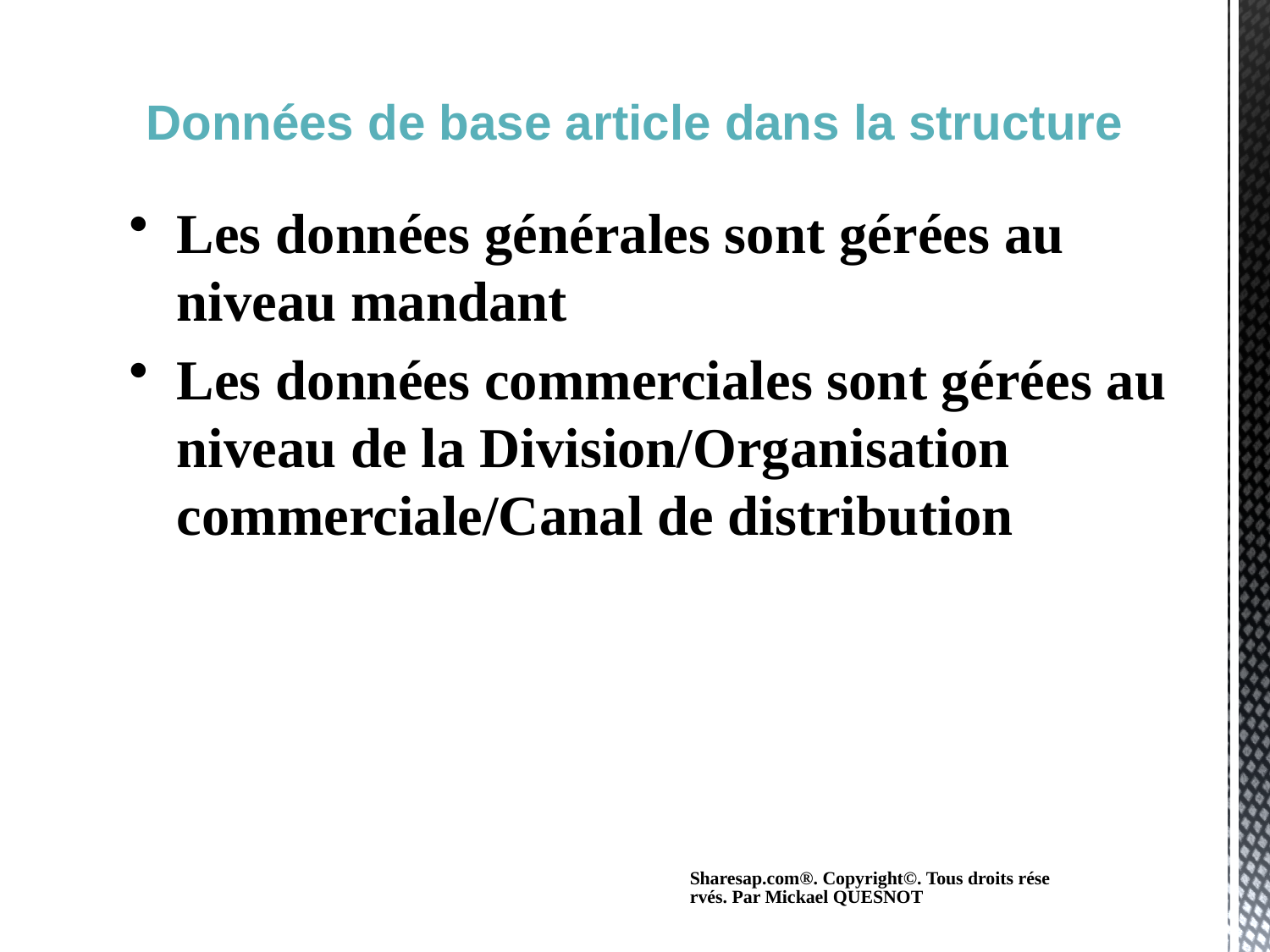

Données de base article dans la structure
Les données générales sont gérées au niveau mandant
Les données commerciales sont gérées au niveau de la Division/Organisation commerciale/Canal de distribution
Sharesap.com®. Copyright©. Tous droits réservés. Par Mickael QUESNOT